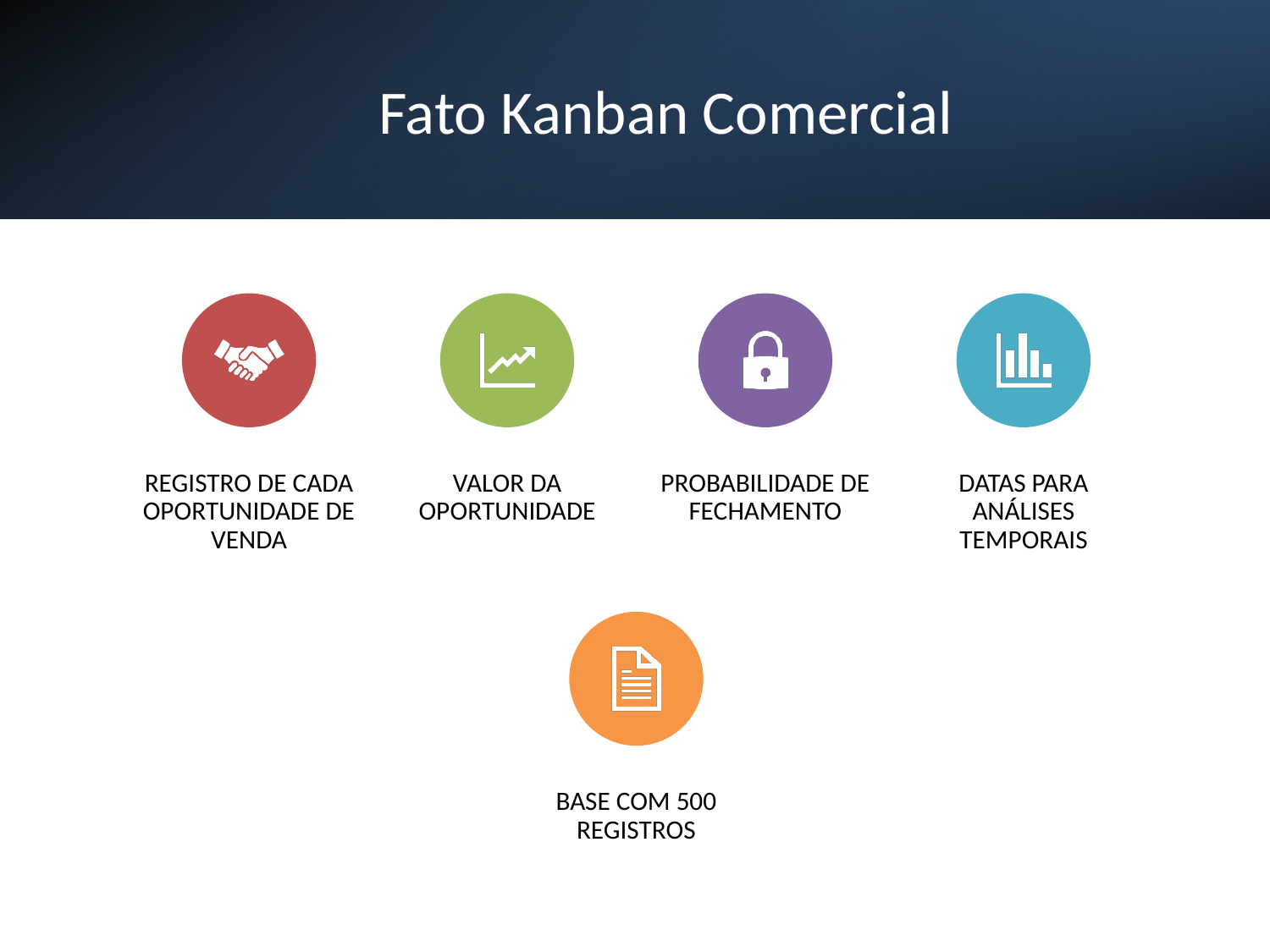

# Fato Kanban Comercial
Registro de cada oportunidade de venda
Valor da oportunidade
Probabilidade de fechamento
Datas para análises temporais
Base com 500 registros